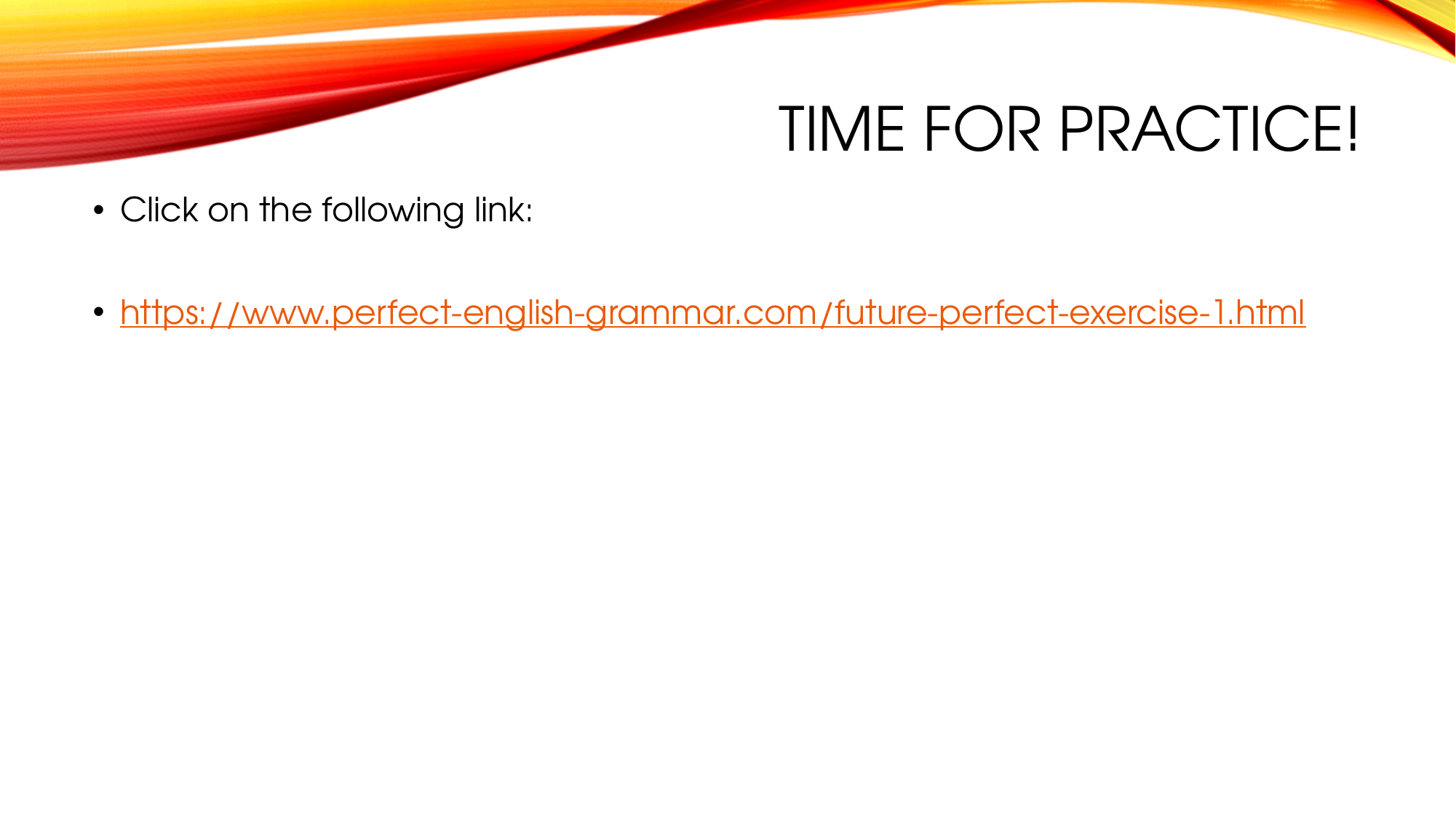

# TIME FOR PRACTICE!
Click on the following link:

https://www.perfect-english-grammar.com/future-perfect-exercise-1.html